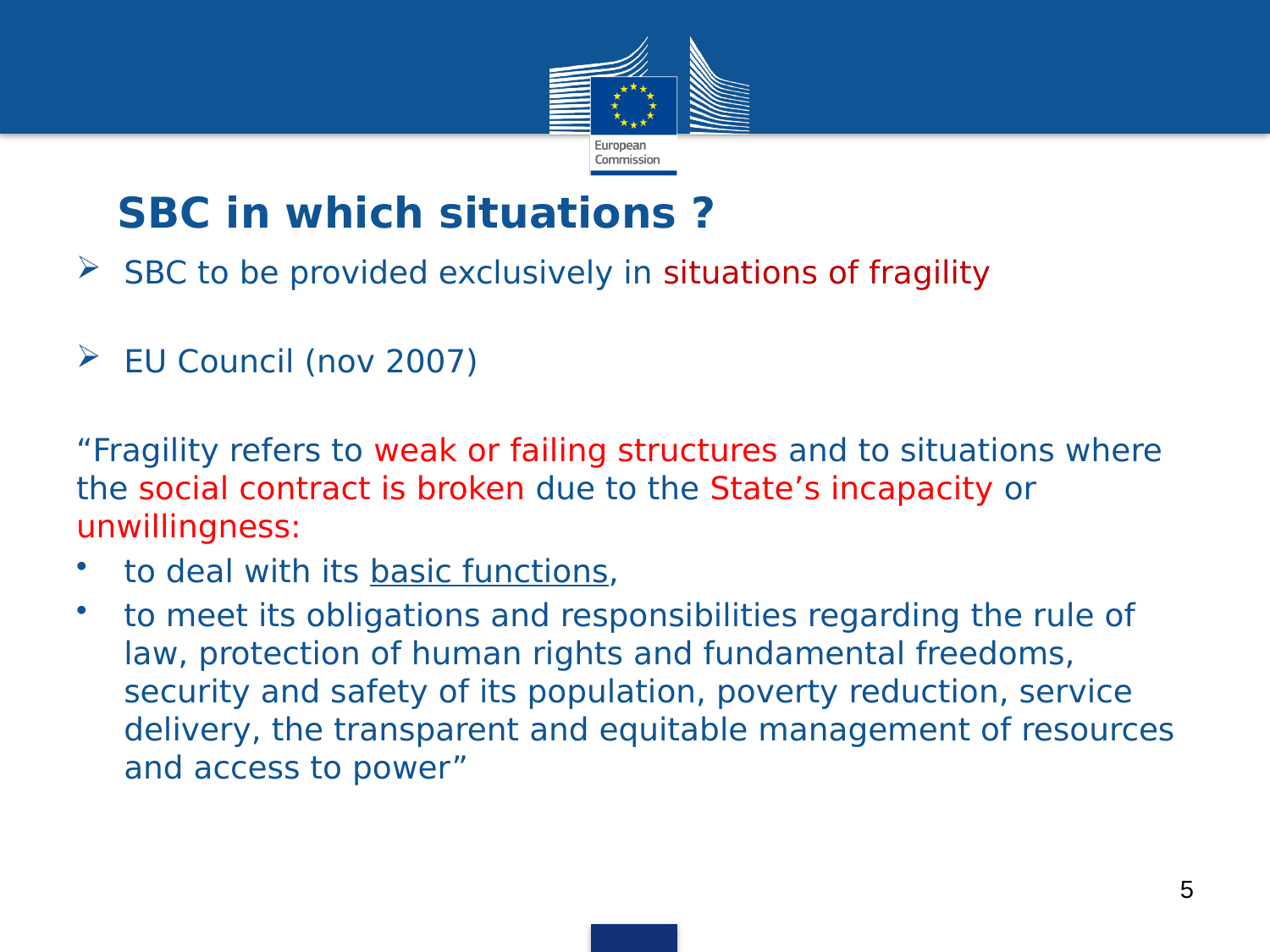

# SBC in which situations ?
SBC to be provided exclusively in situations of fragility

EU Council (nov 2007)

“Fragility refers to weak or failing structures and to situations where the social contract is broken due to the State’s incapacity or unwillingness:
to deal with its basic functions,
to meet its obligations and responsibilities regarding the rule of law, protection of human rights and fundamental freedoms, security and safety of its population, poverty reduction, service delivery, the transparent and equitable management of resources and access to power”

5